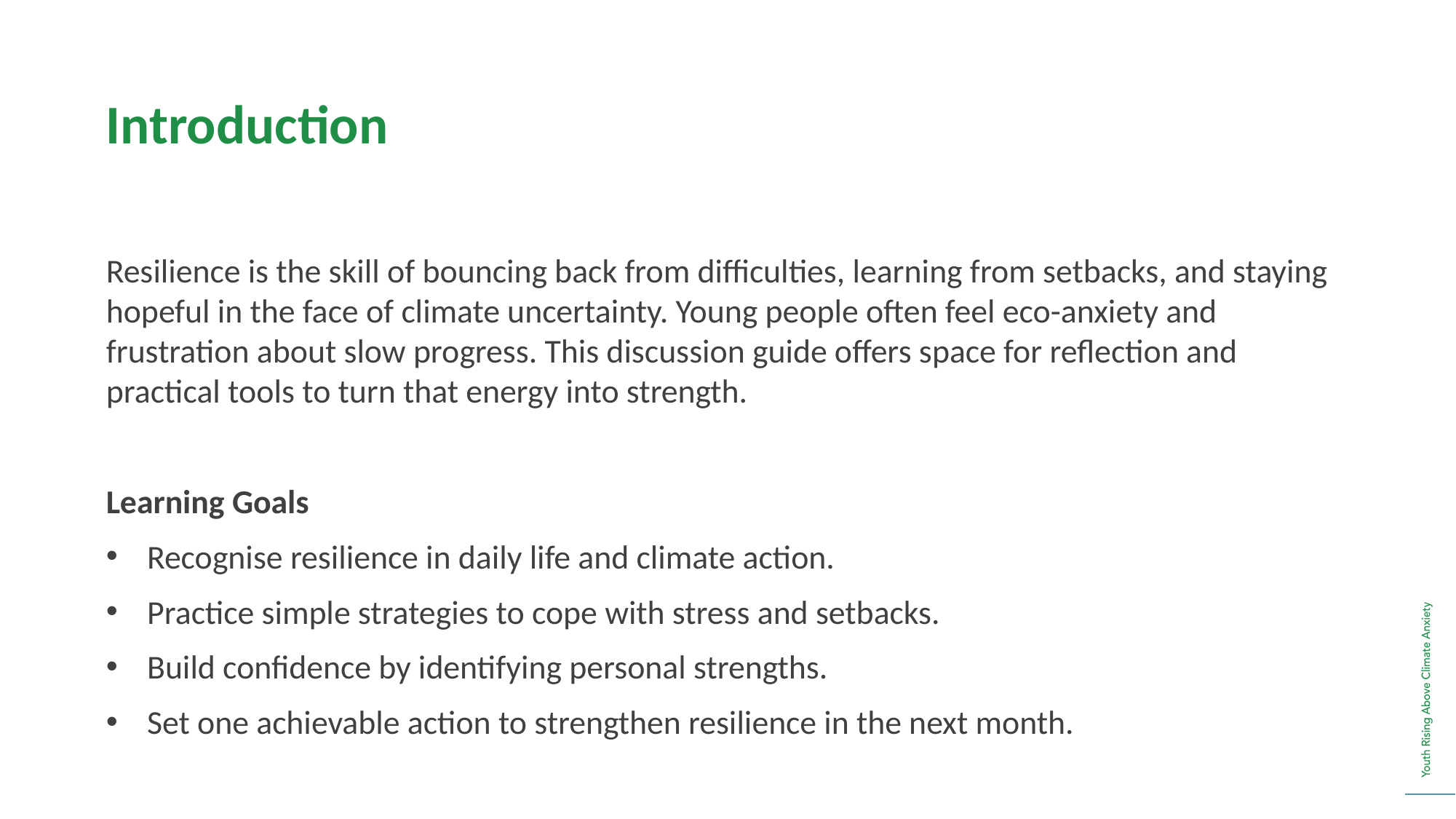

Introduction
Resilience is the skill of bouncing back from difficulties, learning from setbacks, and staying hopeful in the face of climate uncertainty. Young people often feel eco-anxiety and frustration about slow progress. This discussion guide offers space for reflection and practical tools to turn that energy into strength.

Learning Goals
Recognise resilience in daily life and climate action.
Practice simple strategies to cope with stress and setbacks.
Build confidence by identifying personal strengths.
Set one achievable action to strengthen resilience in the next month.